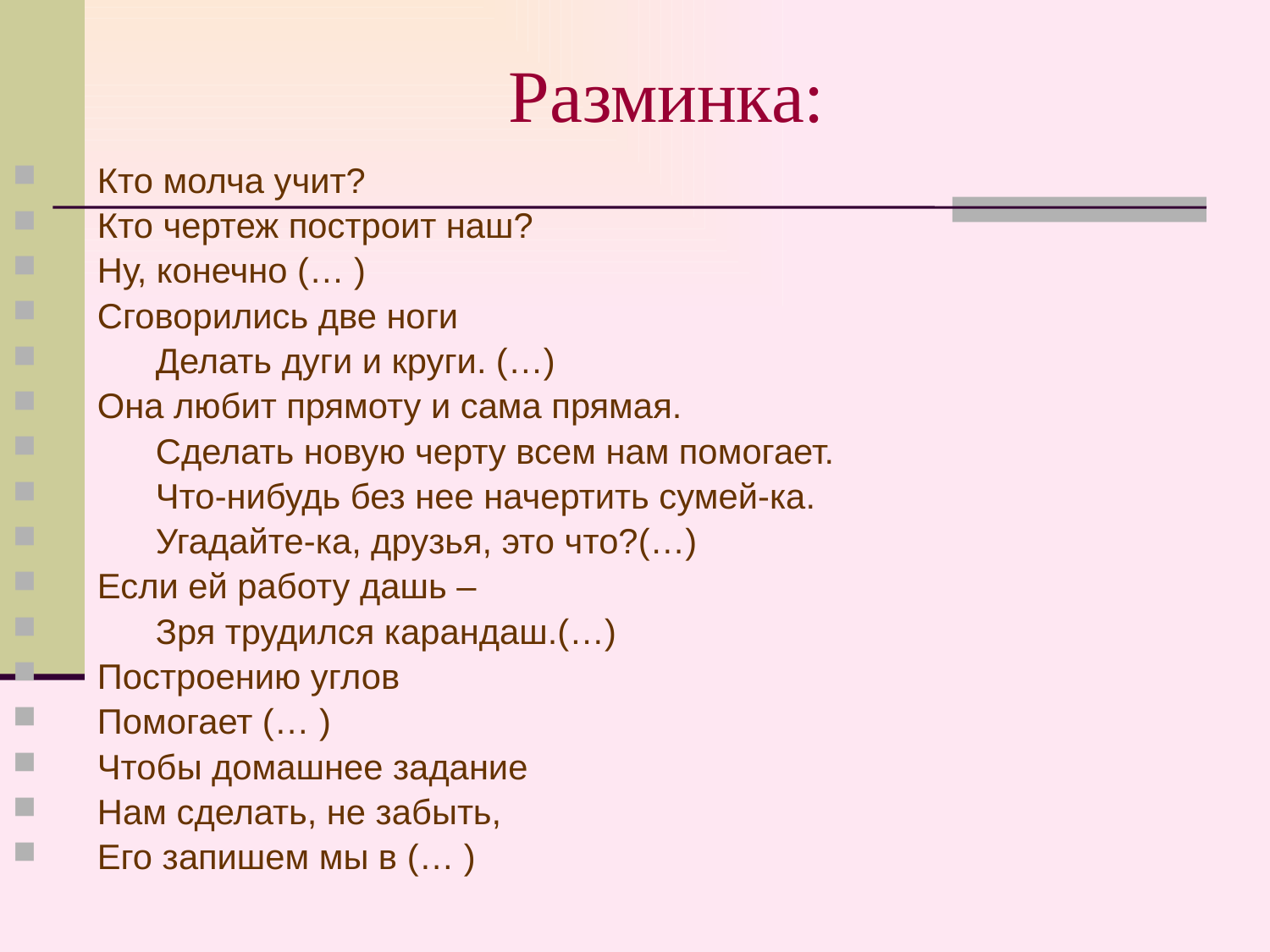

# Разминка:
Кто молча учит?
Кто чертеж построит наш?
Ну, конечно (… )
Сговорились две ноги
      Делать дуги и круги. (…)
Она любит прямоту и сама прямая.
      Сделать новую черту всем нам помогает.
      Что-нибудь без нее начертить сумей-ка.
      Угадайте-ка, друзья, это что?(…)
Если ей работу дашь –
      Зря трудился карандаш.(…)
Построению углов
Помогает (… )
Чтобы домашнее задание
Нам сделать, не забыть,
Его запишем мы в (… )